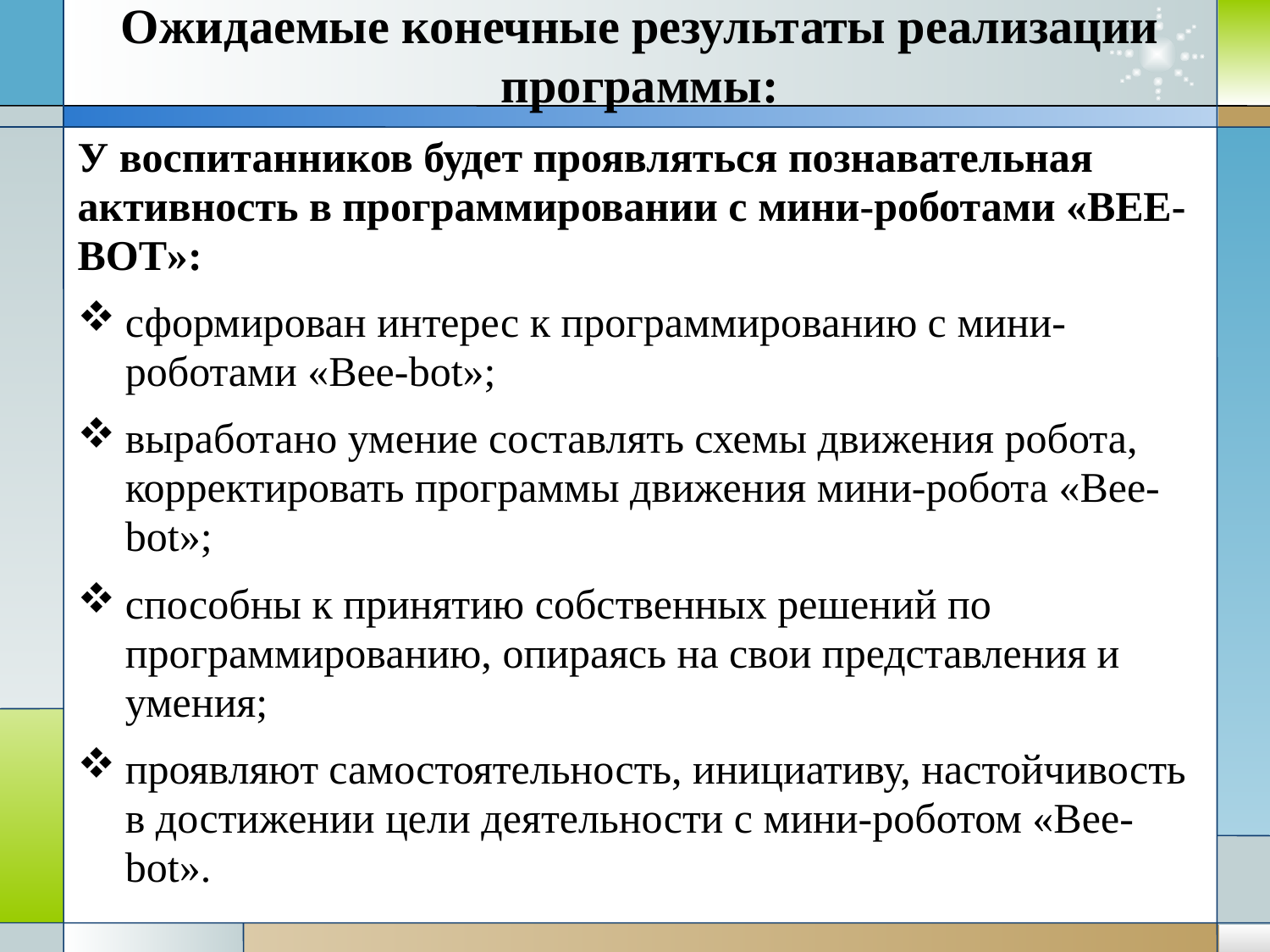

# Ожидаемые конечные результаты реализации программы:
У воспитанников будет проявляться познавательная активность в программировании с мини-роботами «BEE-BOT»:
сформирован интерес к программированию с мини-роботами «Bee-bot»;
выработано умение составлять схемы движения робота, корректировать программы движения мини-робота «Bee-bot»;
способны к принятию собственных решений по программированию, опираясь на свои представления и умения;
проявляют самостоятельность, инициативу, настойчивость в достижении цели деятельности с мини-роботом «Bee-bot».